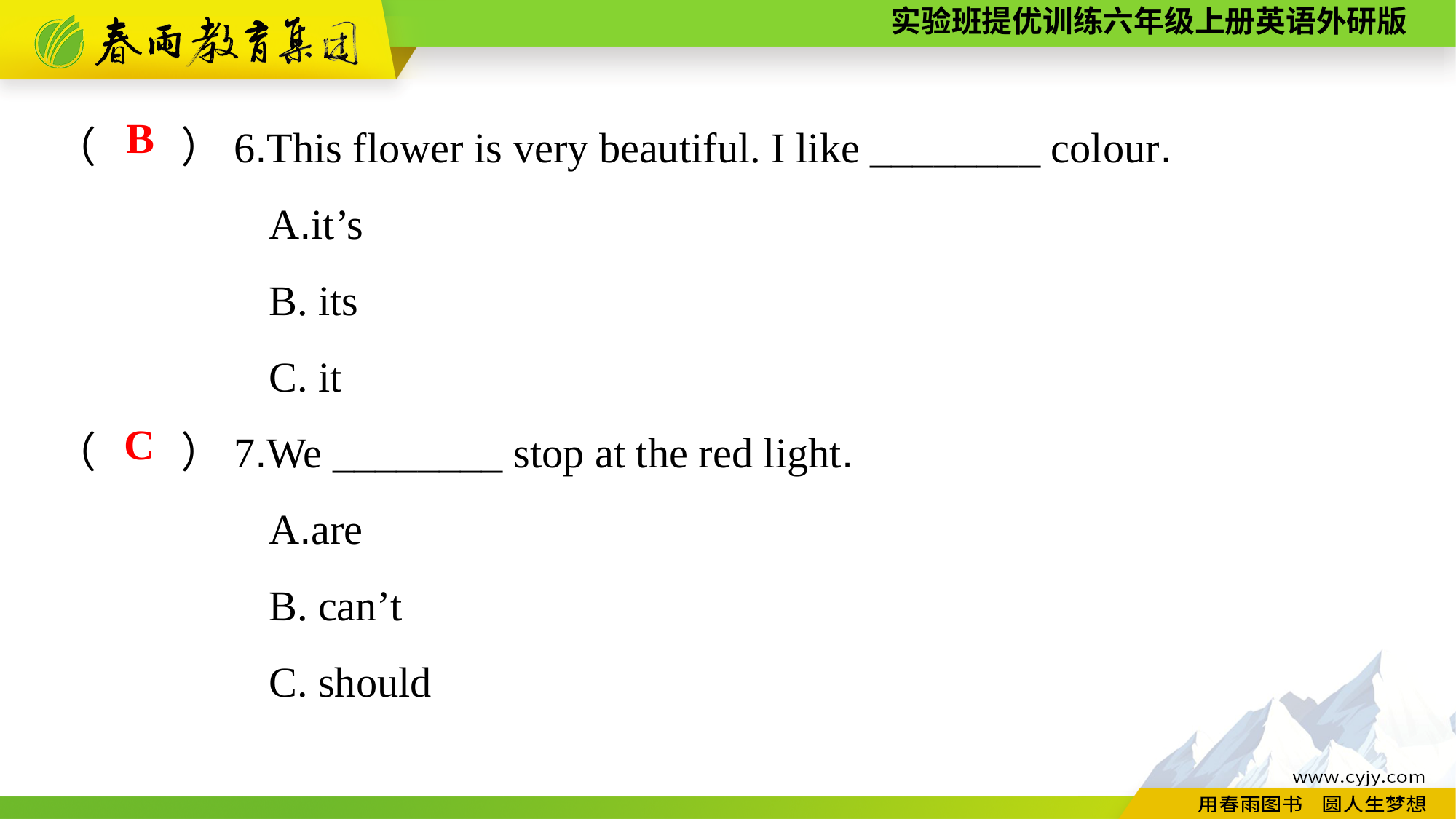

（　　）6.This flower is very beautiful. I like ________ colour.
A.it’s
B. its
C. it
（　　）7.We ________ stop at the red light.
A.are
B. can’t
C. should
B
C